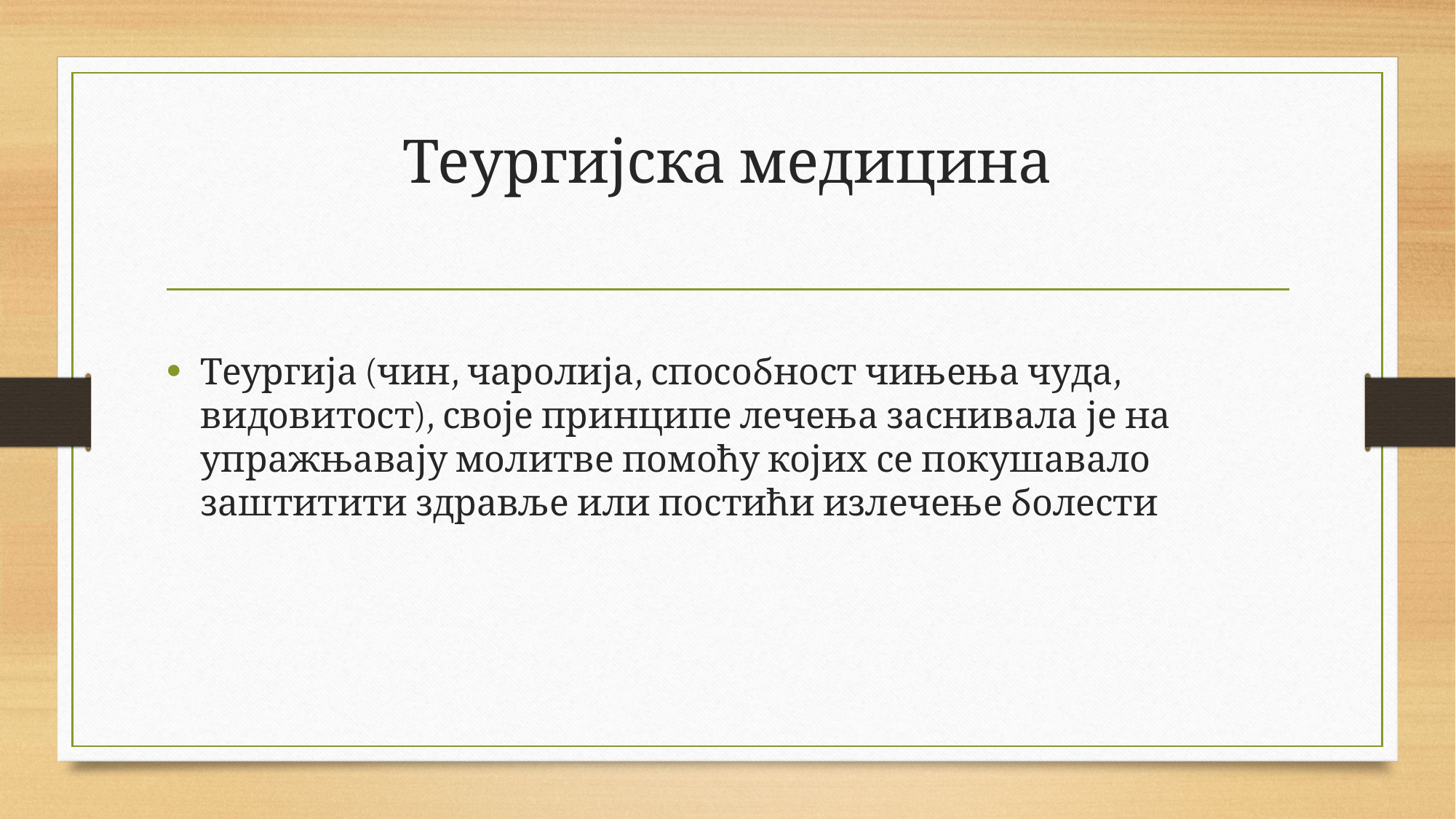

# Теургијска медицина

Теургија (чин, чаролија, способност чињења чуда, видовитост), своје принципе лечења заснивала је на упражњавају молитве помоћу којих се покушавало заштитити здравље или постићи излечење болести